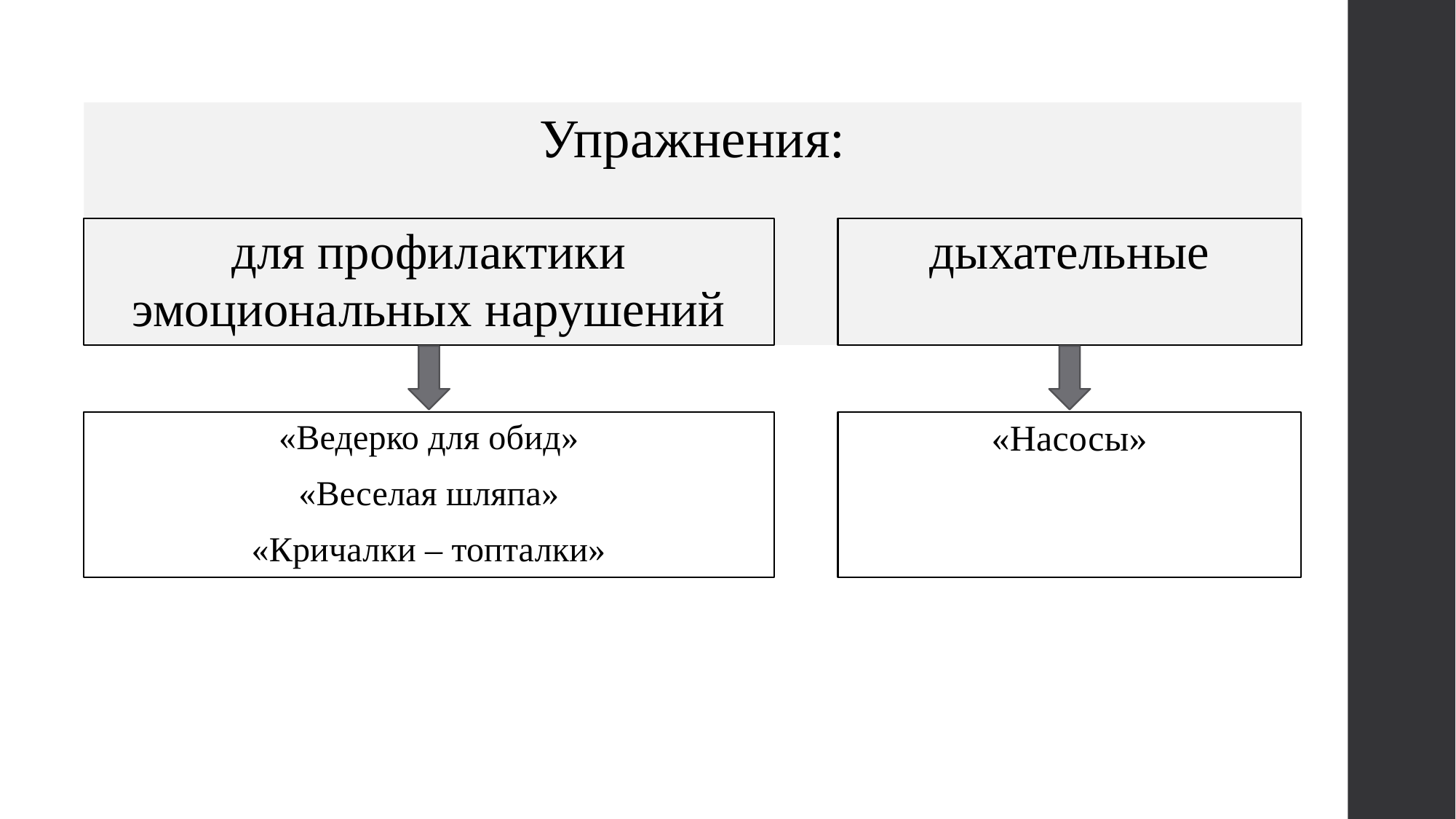

Упражнения:
для профилактики эмоциональных нарушений
дыхательные

«Ведерко для обид»
«Веселая шляпа»
«Кричалки – топталки»

«Насосы»